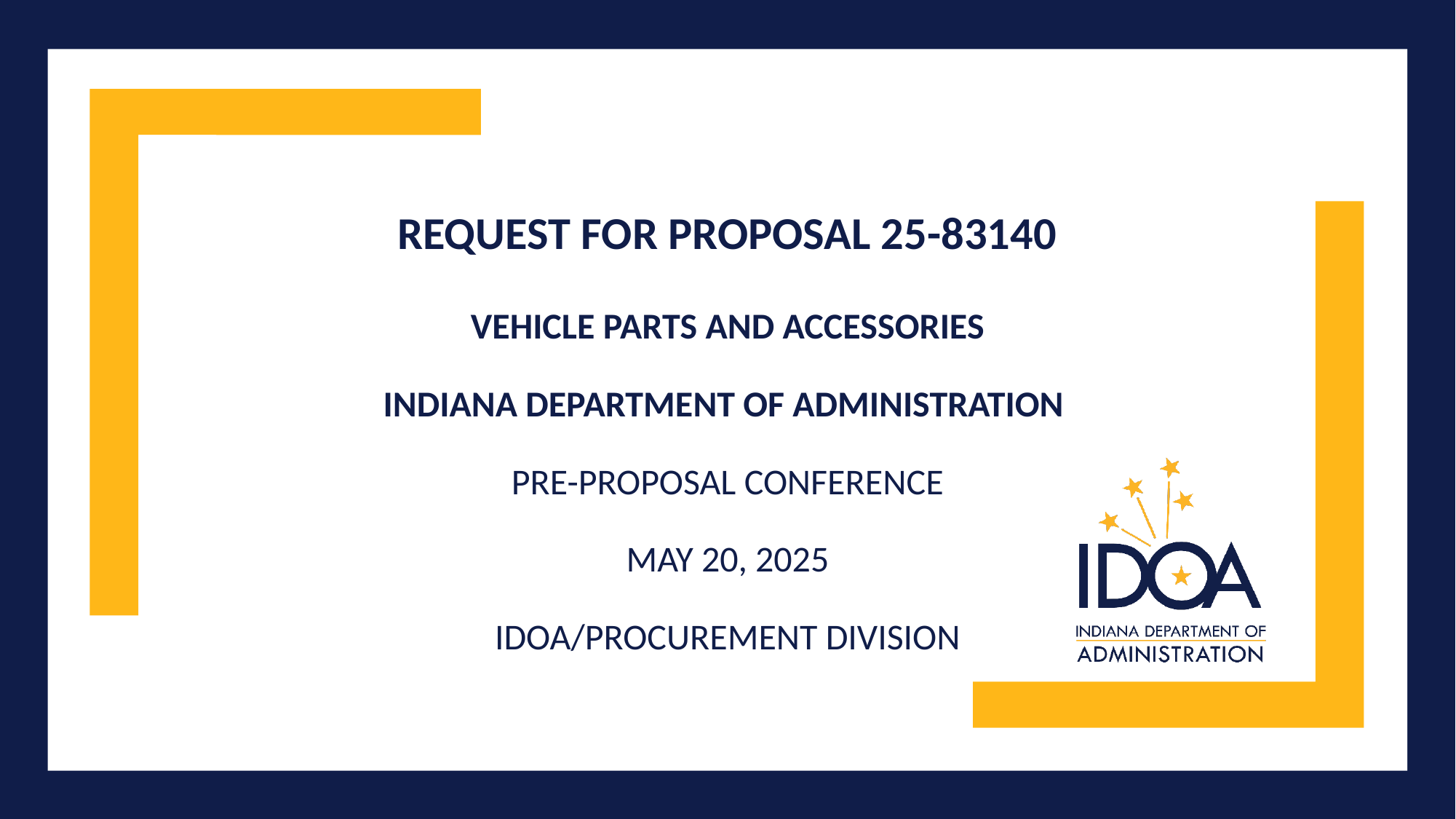

# REQUEST FOR PROPOSAL 25-83140
VEHICLE PARTS AND ACCESSORIES

INDIANA DEPARTMENT OF ADMINISTRATION
PRE-PROPOSAL CONFERENCE
MAY 20, 2025
IDOA/PROCUREMENT DIVISION